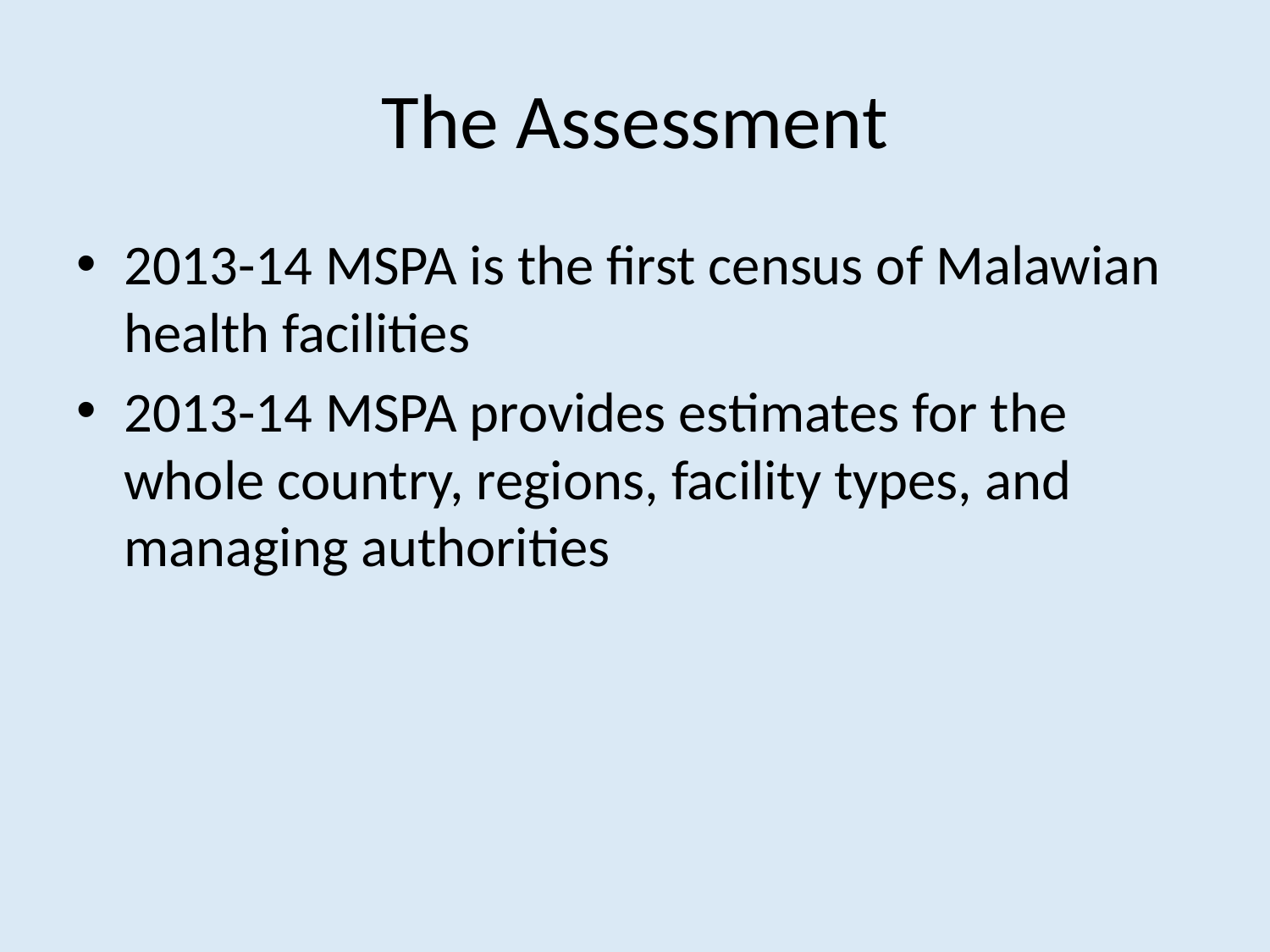

# The Assessment
2013-14 MSPA is the first census of Malawian health facilities
2013-14 MSPA provides estimates for the whole country, regions, facility types, and managing authorities